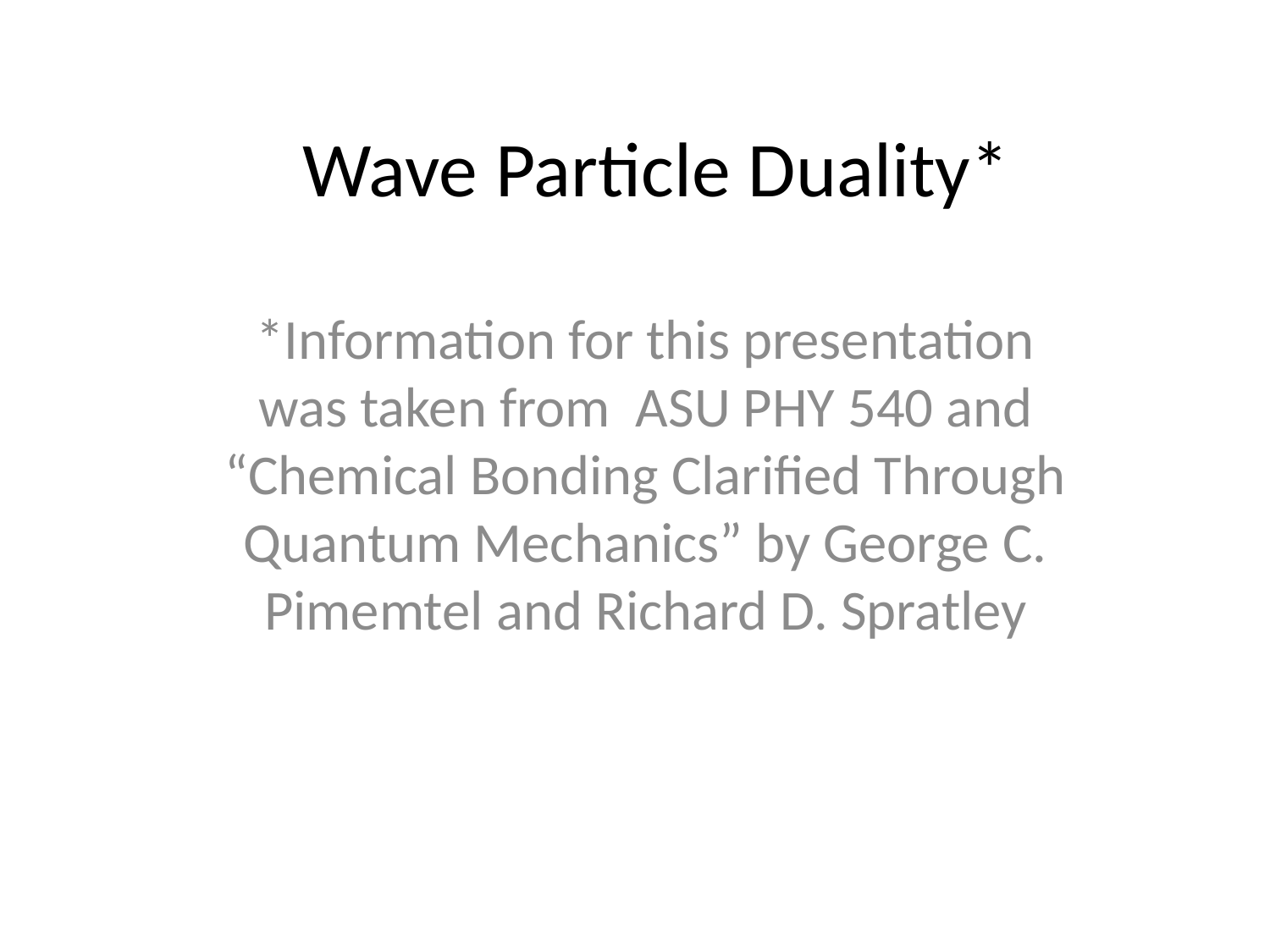

# Wave Particle Duality*
*Information for this presentation was taken from  ASU PHY 540 and “Chemical Bonding Clarified Through Quantum Mechanics” by George C. Pimemtel and Richard D. Spratley